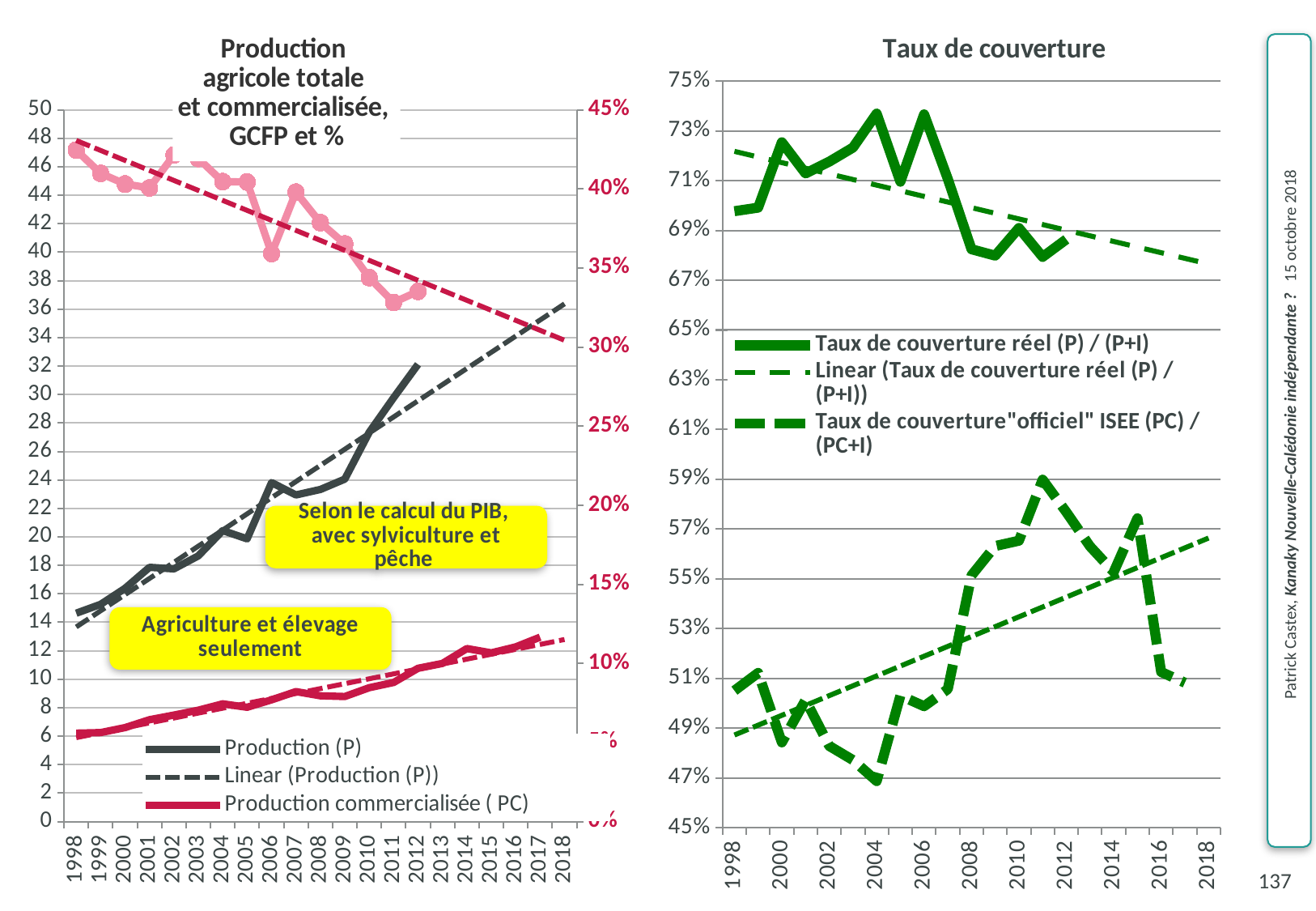

### Chart: Taux de couverture

| Category |  | Taux de couverture réel (P) / (P+I) | Taux de couverture"officiel" ISEE (PC) / (PC+I) |
|---|---|---|---|
| 1998.0 | None | 0.69774584613136 | 0.505043399109217 |
| 1999.0 | None | 0.699161039217696 | 0.512180940714403 |
| 2000.0 | None | 0.725449407159579 | 0.484241912848676 |
| 2001.0 | None | 0.71290889952874 | 0.501287905889959 |
| 2002.0 | None | 0.717645047132452 | 0.482811864357962 |
| 2003.0 | None | 0.723301287722592 | 0.477141217048081 |
| 2004.0 | None | 0.736960105540108 | 0.468685901292876 |
| 2005.0 | None | 0.709564767395445 | 0.503035410726236 |
| 2006.0 | None | 0.736675404308727 | 0.498775909860715 |
| 2007.0 | None | 0.710702211750219 | 0.50565183497087 |
| 2008.0 | None | 0.682451060833934 | 0.551337645766876 |
| 2009.0 | None | 0.679872023870178 | 0.5631685593473 |
| 2010.0 | None | 0.690968615416575 | 0.565285482309281 |
| 2011.0 | None | 0.679362703945687 | 0.589830930869773 |
| 2012.0 | None | 0.686417113537271 | 0.57678009721055 |
| 2013.0 | None | None | 0.563021105218685 |
| 2014.0 | None | None | 0.552732515108128 |
| 2015.0 | None | None | 0.574331482960076 |
| 2016.0 | None | None | 0.512539421526338 |
| 2017.0 | None | None | 0.508238420652999 |
| 2018.0 | None | None | None |

### Chart: Production
agricole totale
et commercialisée,
GCFP et %

| Category | Production (P) | Production commercialisée ( PC) | % |
|---|---|---|---|
| 1998.0 | 14.6359558088324 | 6.213474625829205 | 0.424534940320026 |
| 1999.0 | 15.26079252529138 | 6.254164491811961 | 0.409819115320981 |
| 2000.0 | 16.38262304516098 | 6.603624410236057 | 0.403087124206681 |
| 2001.0 | 17.86325473423489 | 7.156636491799813 | 0.400634520319756 |
| 2002.0 | 17.75092924895015 | 7.481306217350128 | 0.421459976118861 |
| 2003.0 | 18.66311603795353 | 7.82365209213074 | 0.419203956950194 |
| 2004.0 | 20.44322885813652 | 8.271734463388414 | 0.404619765340846 |
| 2005.0 | 19.86130379305671 | 8.03141185605469 | 0.404374855736429 |
| 2006.0 | 23.81344185621111 | 8.55389456535879 | 0.359204461791302 |
| 2007.0 | 22.94302587987272 | 9.130393187669466 | 0.397959416315671 |
| 2008.0 | 23.332 | 8.834726393512163 | 0.378652768451576 |
| 2009.0 | 24.056 | 8.78608420726763 | 0.365234627837863 |
| 2010.0 | 27.344 | 9.404649693272887 | 0.343938329917821 |
| 2011.0 | 29.78 | 9.774001326003718 | 0.32820689476171 |
| 2012.0 | 32.122 | 10.76769252622305 | 0.335212394191615 |
| 2013.0 | None | 11.11156293006721 | None |
| 2014.0 | None | 12.15499681718125 | None |
| 2015.0 | None | 11.85099062572164 | None |
| 2016.0 | None | 12.2726 | None |
| 2017.0 | None | 12.953 | None |
| 2018.0 | None | None | None |